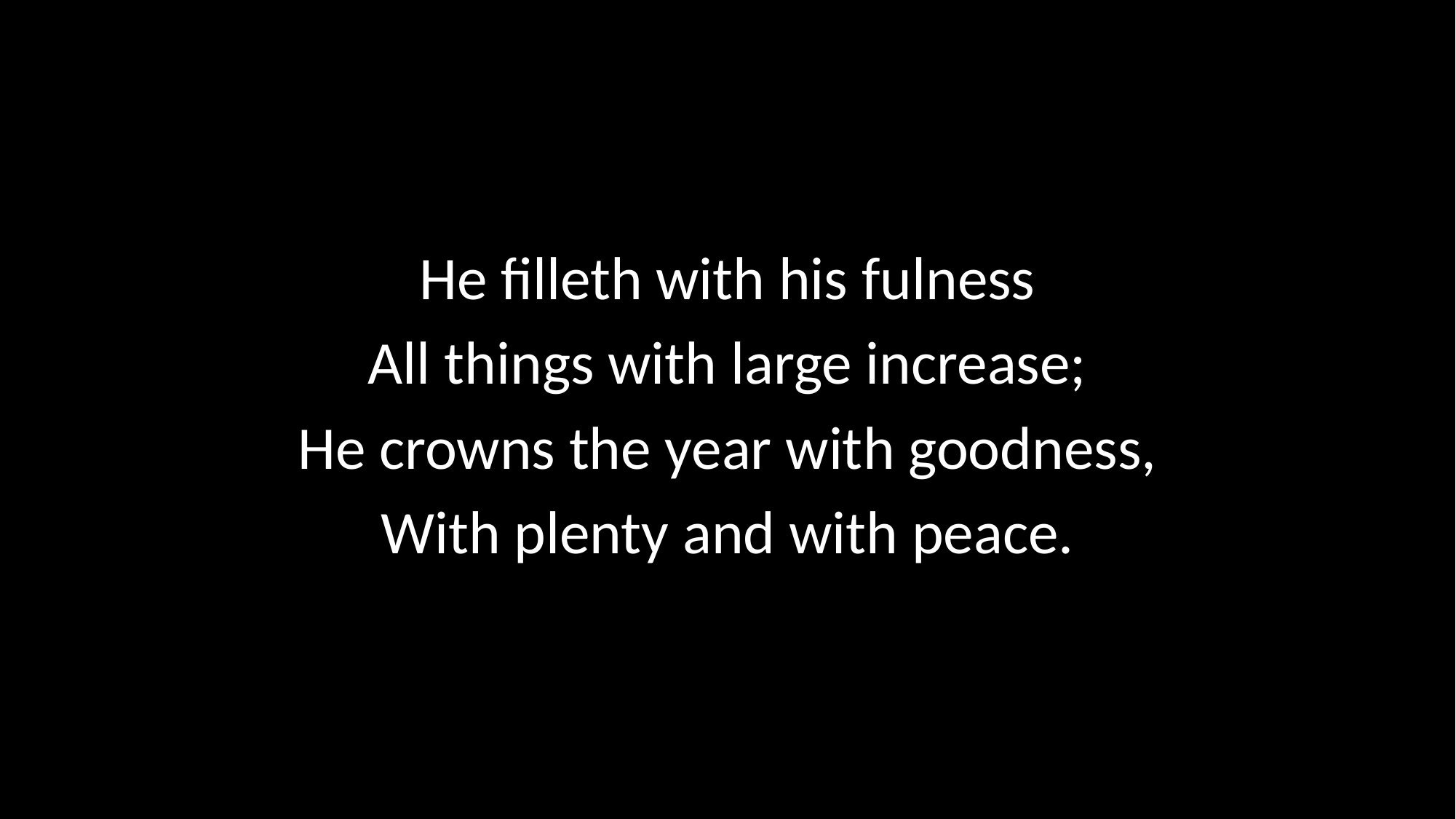

He filleth with his fulness
All things with large increase;
He crowns the year with goodness,
With plenty and with peace.